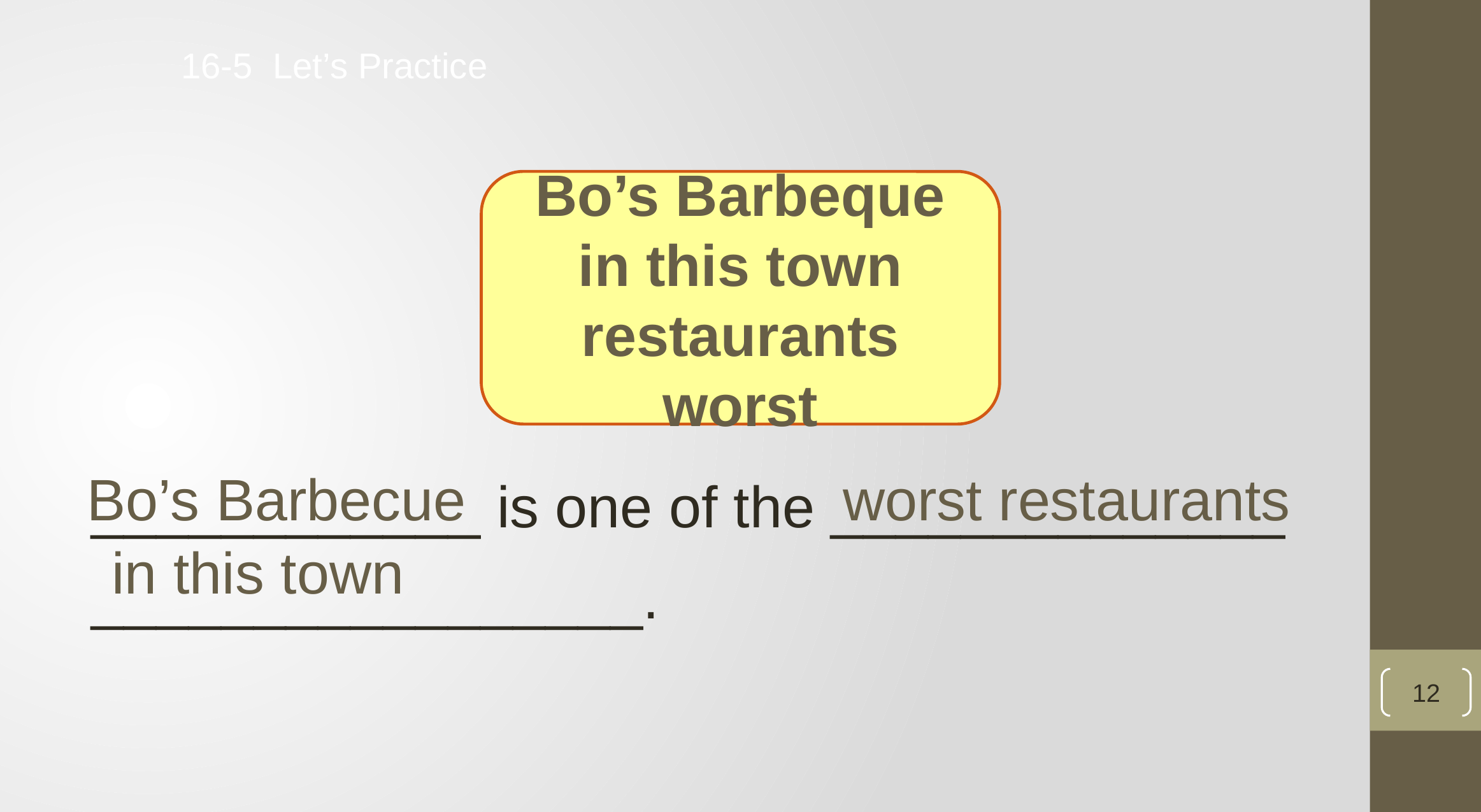

16-5  Let’s Practice
Bo’s Barbeque
in this town
restaurants
worst
12
____________ is one of the ______________
_________________.
worst restaurants
Bo’s Barbecue
in this town